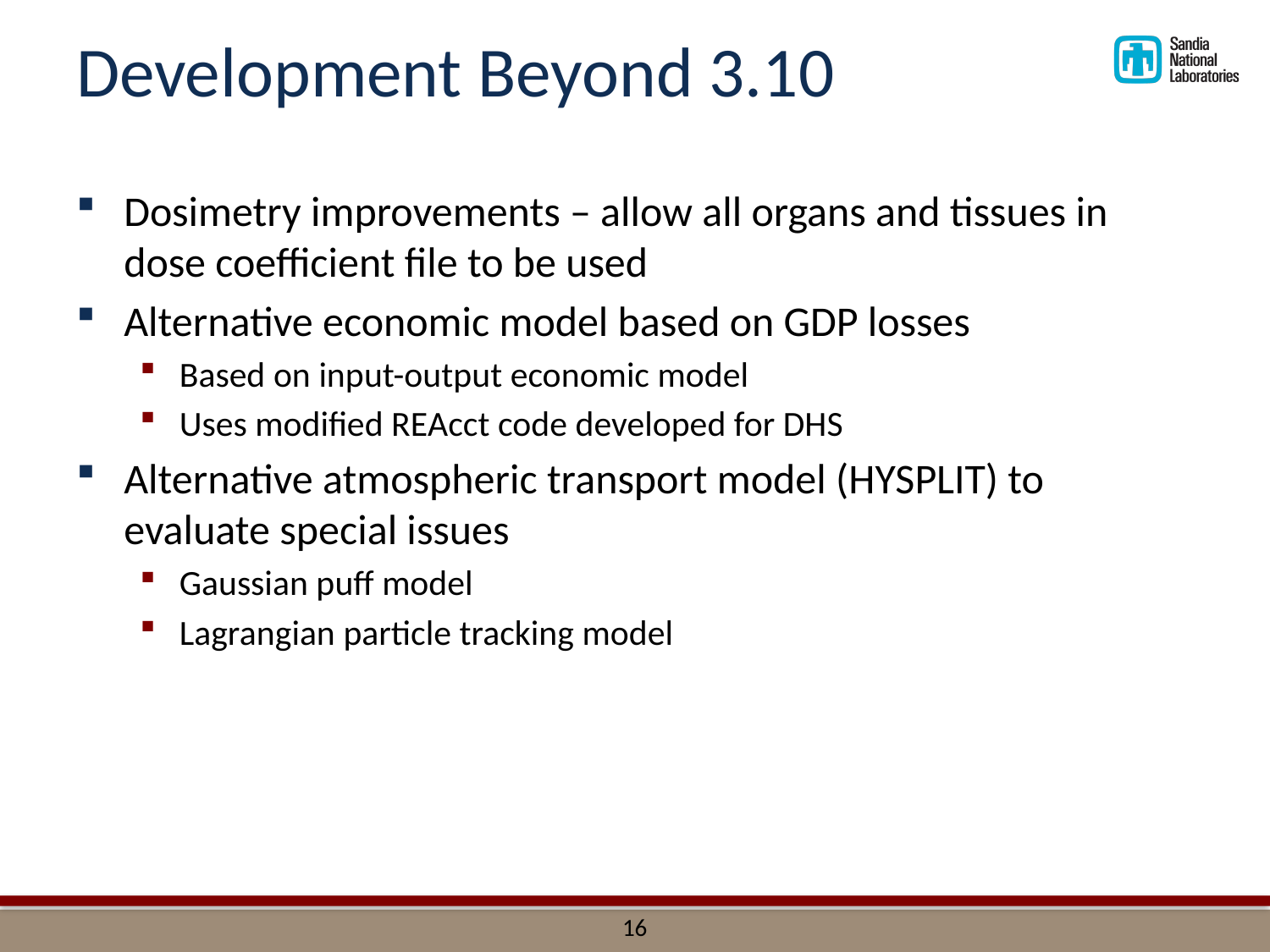

# Development Beyond 3.10
Dosimetry improvements – allow all organs and tissues in dose coefficient file to be used
Alternative economic model based on GDP losses
Based on input-output economic model
Uses modified REAcct code developed for DHS
Alternative atmospheric transport model (HYSPLIT) to evaluate special issues
Gaussian puff model
Lagrangian particle tracking model
16